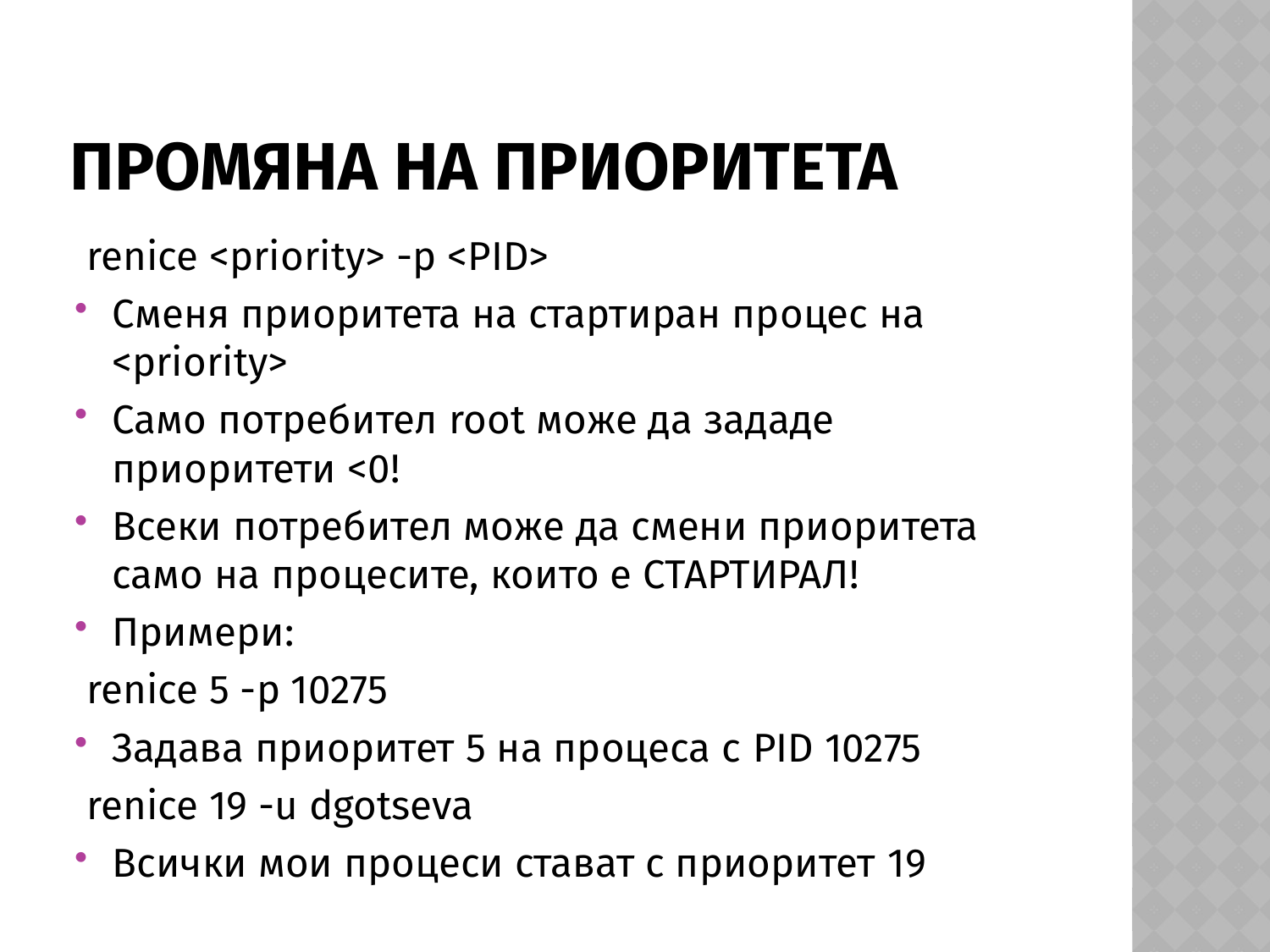

# Промяна на приоритета
renice <priority> -p <PID>
Сменя приоритета на стартиран процес на <priority>
Само потребител root може да зададе приоритети <0!
Всеки потребител може да смени приоритета само на процесите, които е СТАРТИРАЛ!
Примери:
renice 5 -p 10275
Задава приоритет 5 на процеса с PID 10275
renice 19 -u dgotseva
Всички мои процеси стават с приоритет 19